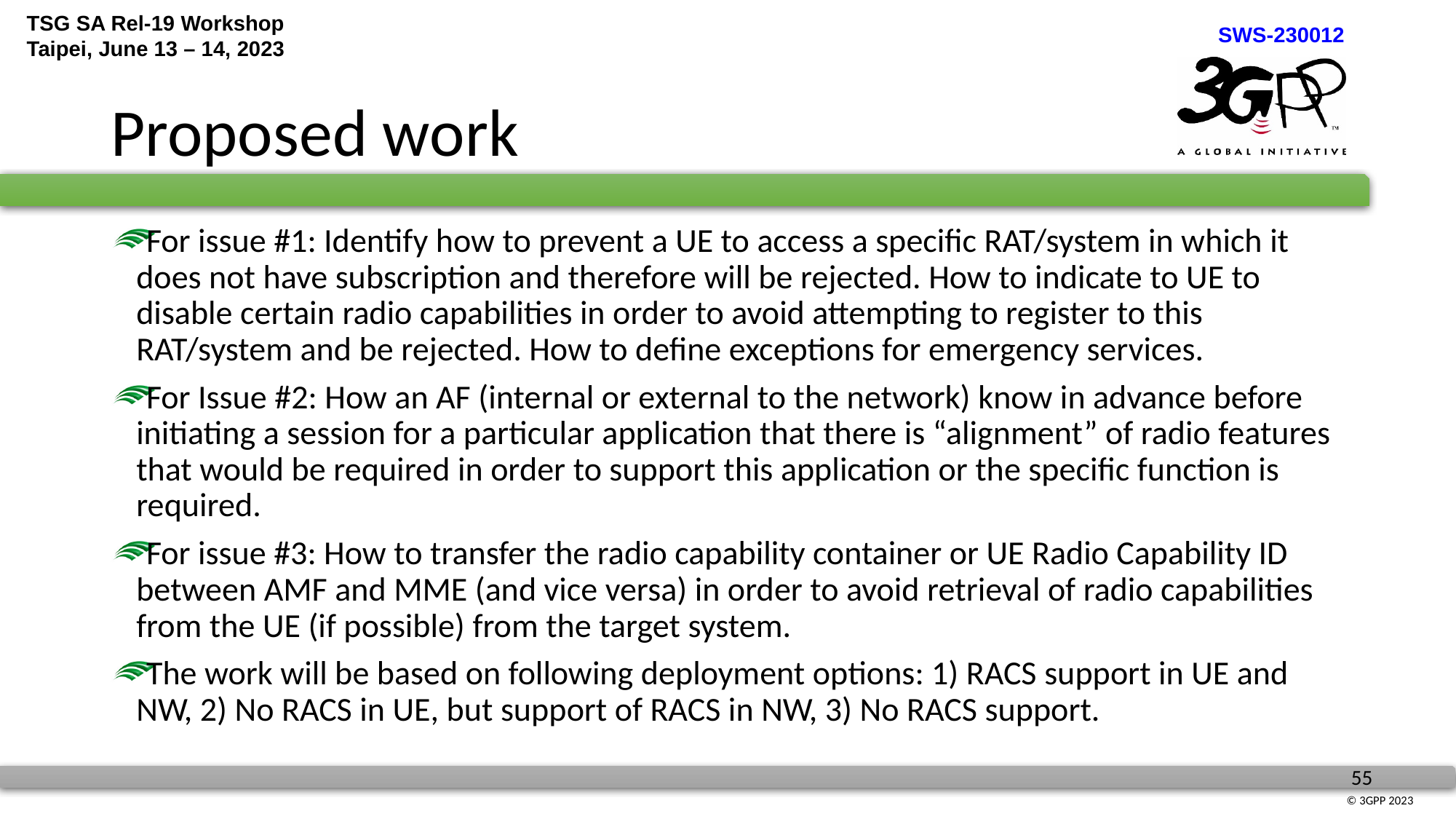

# Proposed work
For issue #1: Identify how to prevent a UE to access a specific RAT/system in which it does not have subscription and therefore will be rejected. How to indicate to UE to disable certain radio capabilities in order to avoid attempting to register to this RAT/system and be rejected. How to define exceptions for emergency services.
For Issue #2: How an AF (internal or external to the network) know in advance before initiating a session for a particular application that there is “alignment” of radio features that would be required in order to support this application or the specific function is required.
For issue #3: How to transfer the radio capability container or UE Radio Capability ID between AMF and MME (and vice versa) in order to avoid retrieval of radio capabilities from the UE (if possible) from the target system.
The work will be based on following deployment options: 1) RACS support in UE and NW, 2) No RACS in UE, but support of RACS in NW, 3) No RACS support.